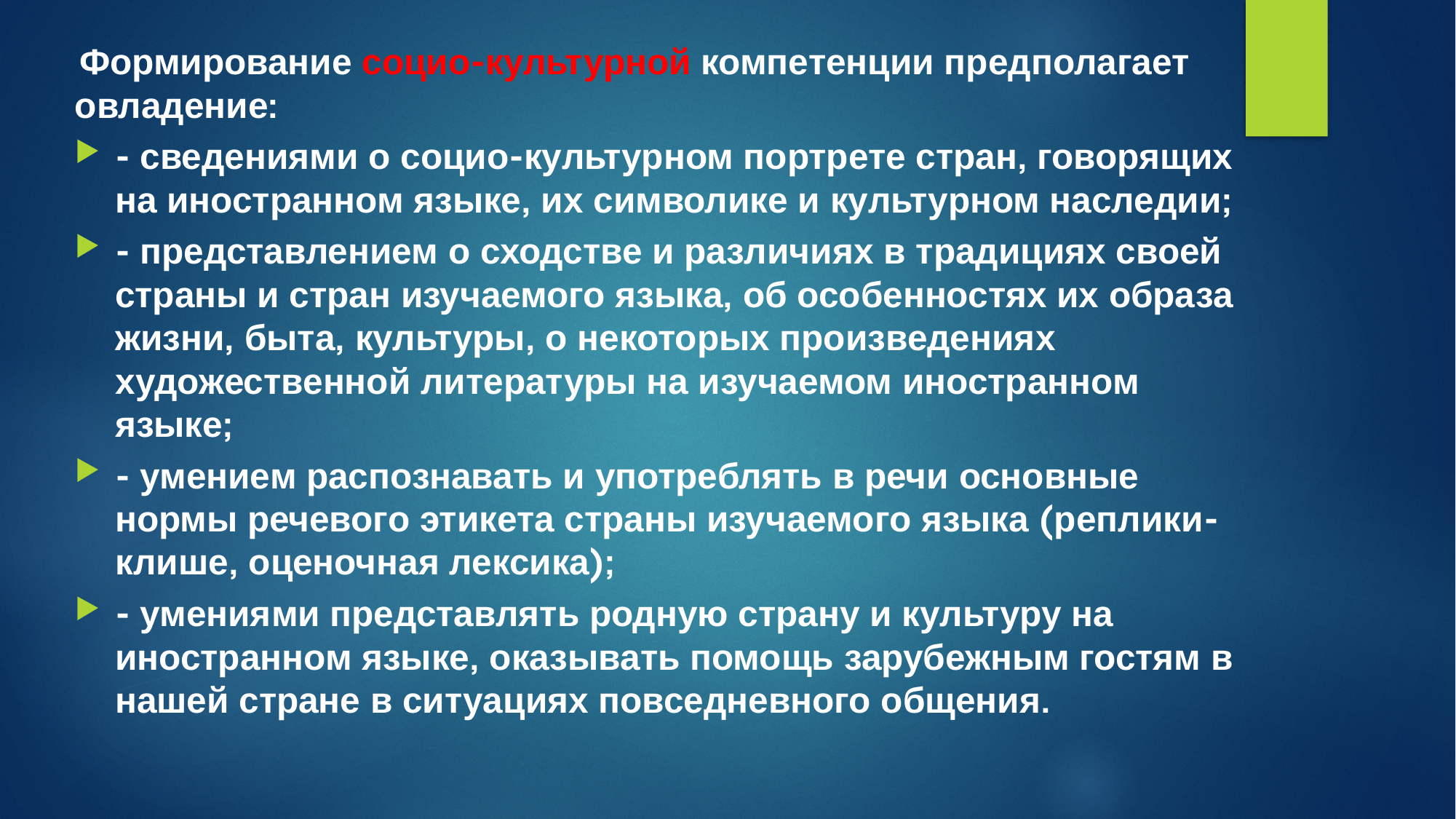

Формирование социо-культурной компетенции предполагает  овладение:
- сведениями о социо-культурном портрете стран, говорящих на иностранном языке, их символике и культурном наследии;
- представлением о сходстве и различиях в традициях своей страны и стран изучаемого языка, об особенностях их образа жизни, быта, культуры, о некоторых произведениях художественной литературы на изучаемом иностранном языке;
- умением распознавать и употреблять в речи основные нормы речевого этикета страны изучаемого языка (реплики-клише, оценочная лексика);
- умениями представлять родную страну и культуру на иностранном языке, оказывать помощь зарубежным гостям в нашей стране в ситуациях повседневного общения.